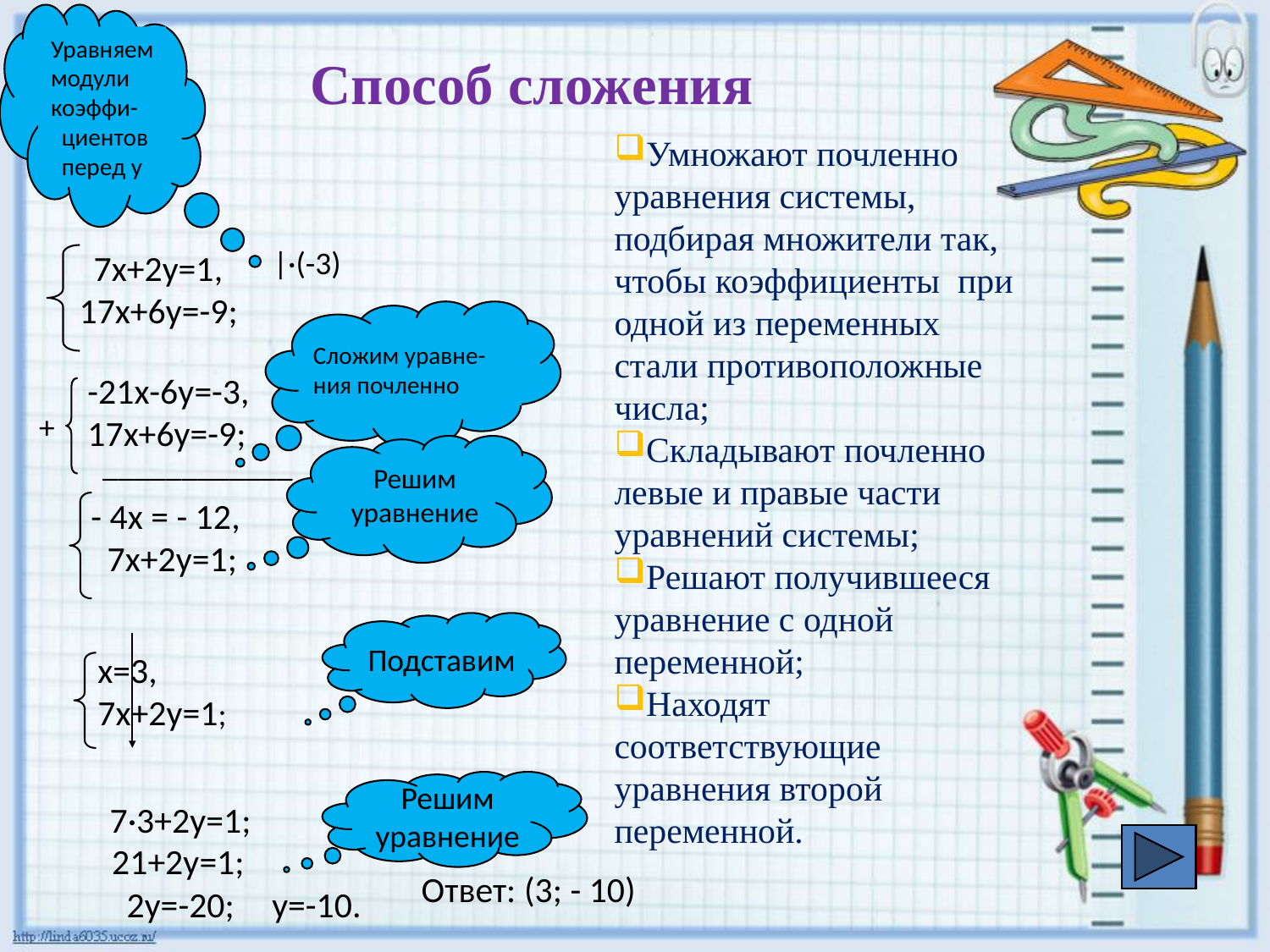

Уравняем
модули
коэффи-
  циентов
  перед у
Способ сложения
Умножают почленно уравнения системы, подбирая множители так, чтобы коэффициенты  при одной из переменных  стали противоположные числа;
Складывают почленно левые и правые части уравнений системы;
Решают получившееся  уравнение с одной переменной;
Находят соответствующие уравнения второй переменной.
|·(-3)
  7х+2у=1,
17х+6у=-9;

Сложим уравне-
ния почленно
-21х-6у=-3,
17х+6у=-9;

+

Решим
уравнение
____________
- 4х = - 12,
  7х+2у=1;

Подставим
х=3,
7х+2у=1;

Решим
уравнение
7·3+2у=1;

21+2у=1;
Ответ: (3; - 10)
2у=-20;
у=-10.